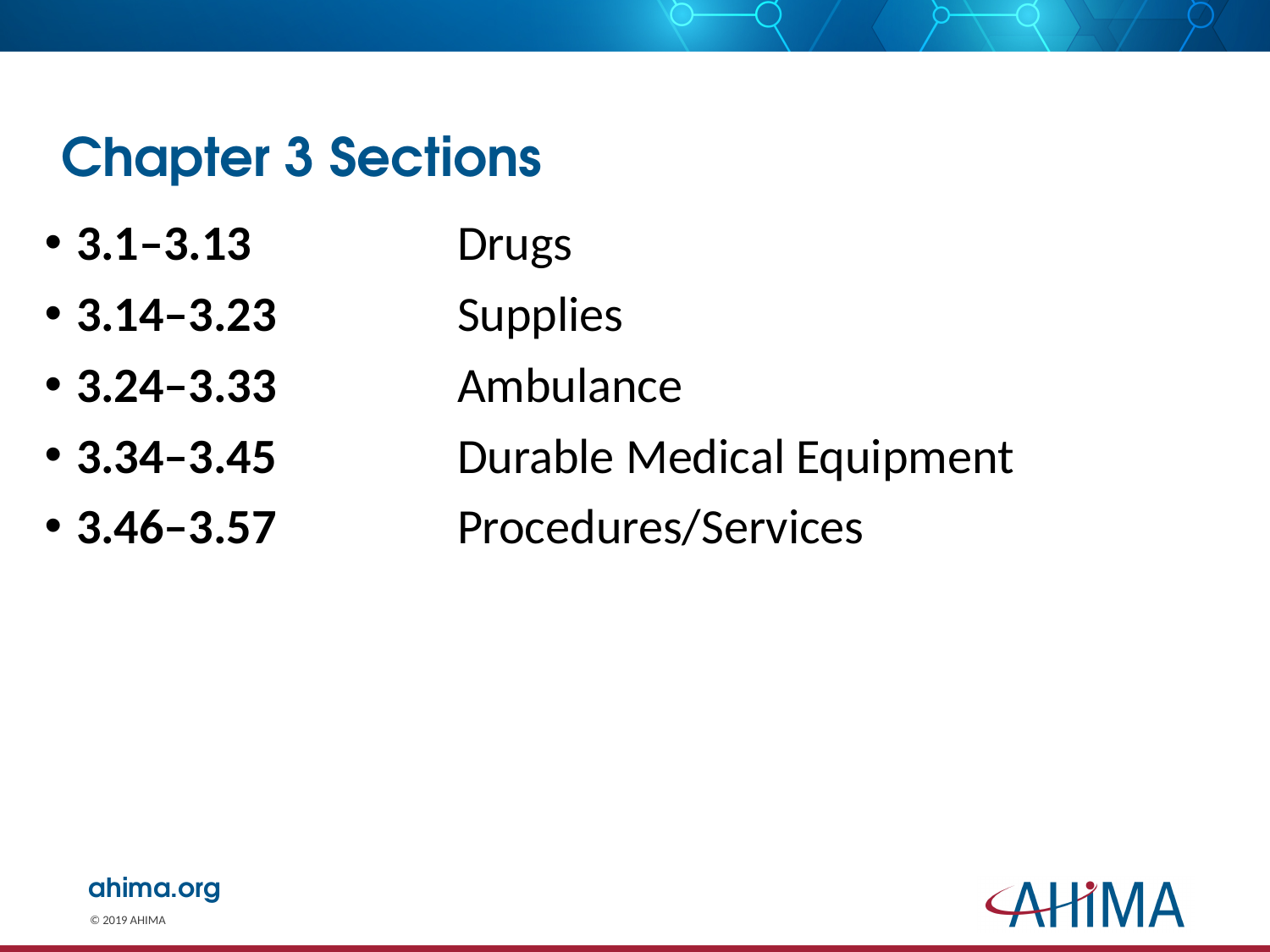

# Chapter 3 Sections
3.1–3.13		Drugs
3.14–3.23		Supplies
3.24–3.33		Ambulance
3.34–3.45		Durable Medical Equipment
3.46–3.57		Procedures/Services